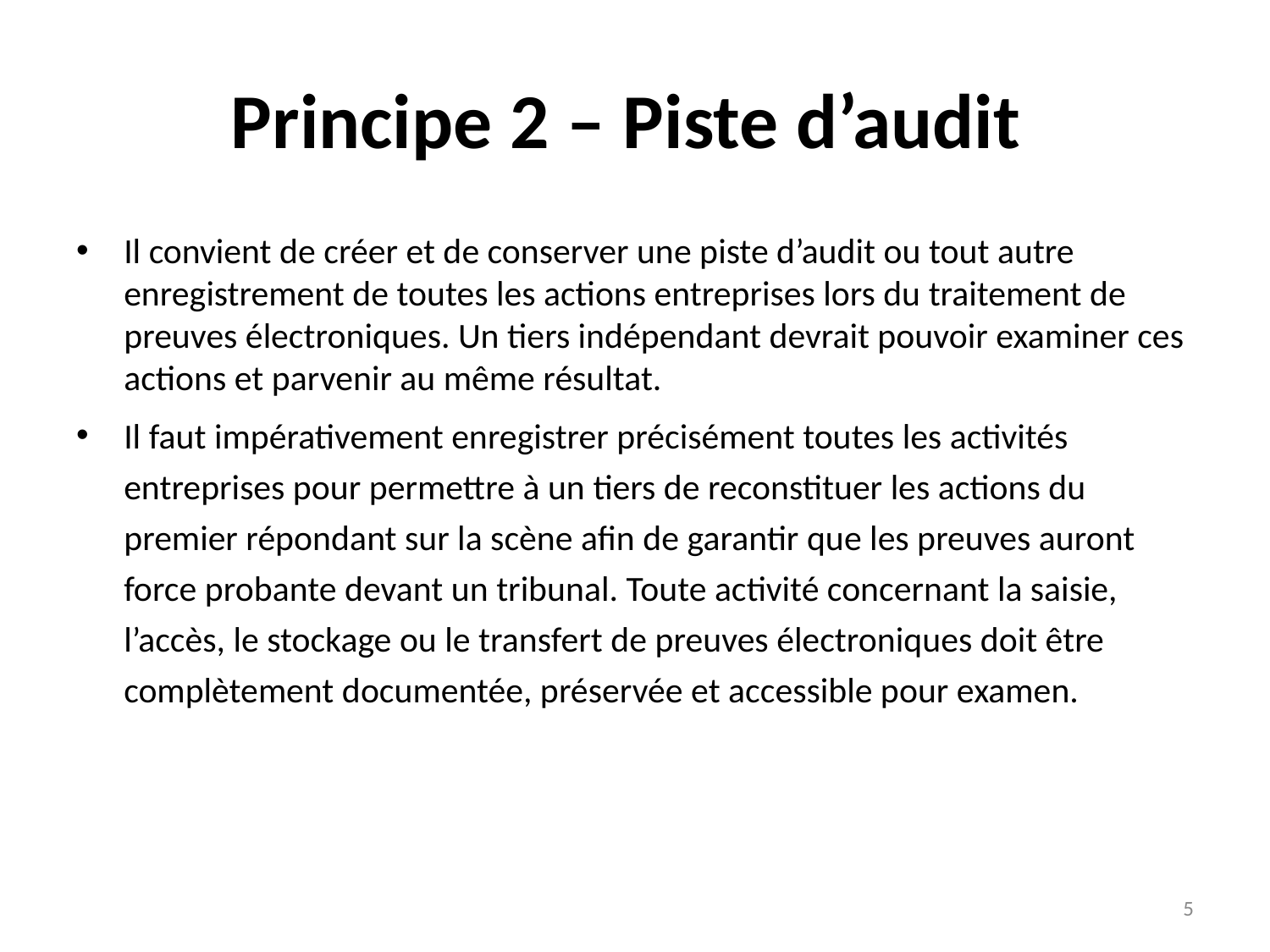

# Principe 2 – Piste d’audit
Il convient de créer et de conserver une piste d’audit ou tout autre enregistrement de toutes les actions entreprises lors du traitement de preuves électroniques. Un tiers indépendant devrait pouvoir examiner ces actions et parvenir au même résultat.
Il faut impérativement enregistrer précisément toutes les activités entreprises pour permettre à un tiers de reconstituer les actions du premier répondant sur la scène afin de garantir que les preuves auront force probante devant un tribunal. Toute activité concernant la saisie, l’accès, le stockage ou le transfert de preuves électroniques doit être complètement documentée, préservée et accessible pour examen.

5